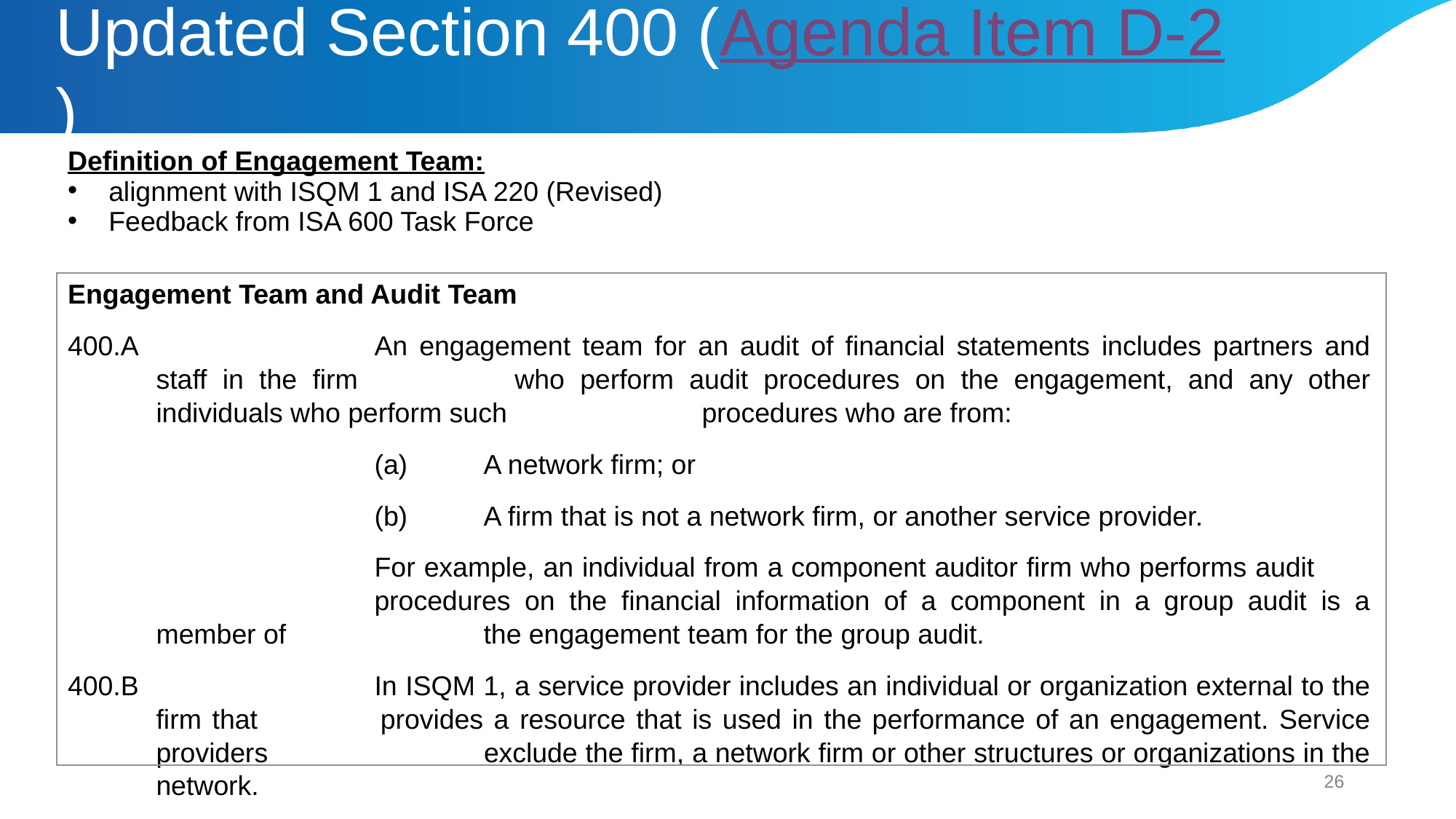

# Updated Section 400 (Agenda Item D-2)
Definition of Engagement Team:
alignment with ISQM 1 and ISA 220 (Revised)
Feedback from ISA 600 Task Force

Engagement Team and Audit Team
400.A			An engagement team for an audit of financial statements includes partners and staff in the firm 		who perform audit procedures on the engagement, and any other individuals who perform such 		procedures who are from:
			(a)	A network firm; or
			(b)	A firm that is not a network firm, or another service provider.
			For example, an individual from a component auditor firm who performs audit 			procedures on the financial information of a component in a group audit is a member of 		the engagement team for the group audit.
400.B			In ISQM 1, a service provider includes an individual or organization external to the firm that 		provides a resource that is used in the performance of an engagement. Service providers 		exclude the firm, a network firm or other structures or organizations in the network.

26